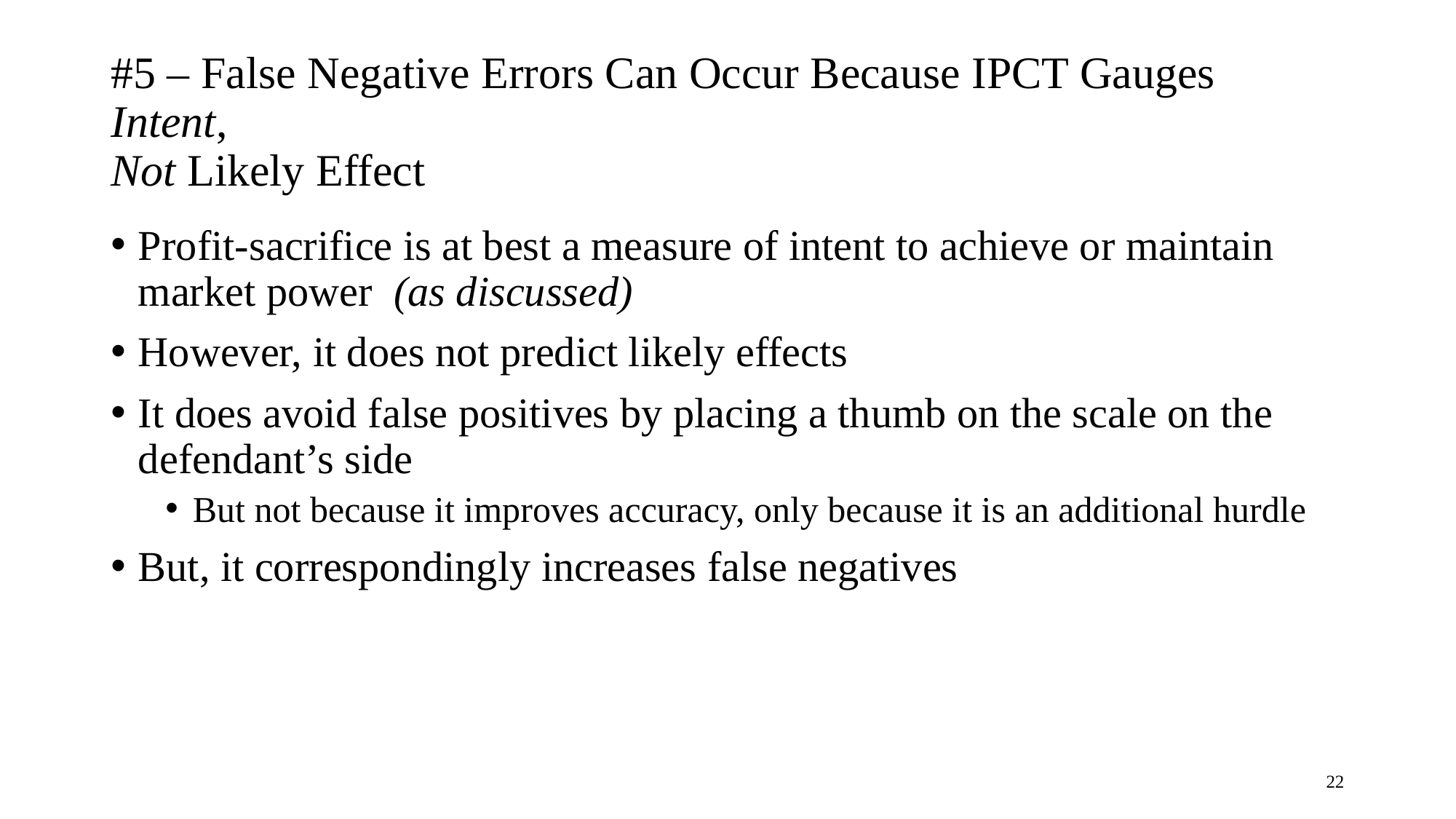

# #5 – False Negative Errors Can Occur Because IPCT Gauges Intent, Not Likely Effect
Profit-sacrifice is at best a measure of intent to achieve or maintain market power  (as discussed)
However, it does not predict likely effects
It does avoid false positives by placing a thumb on the scale on the defendant’s side
But not because it improves accuracy, only because it is an additional hurdle
But, it correspondingly increases false negatives
22